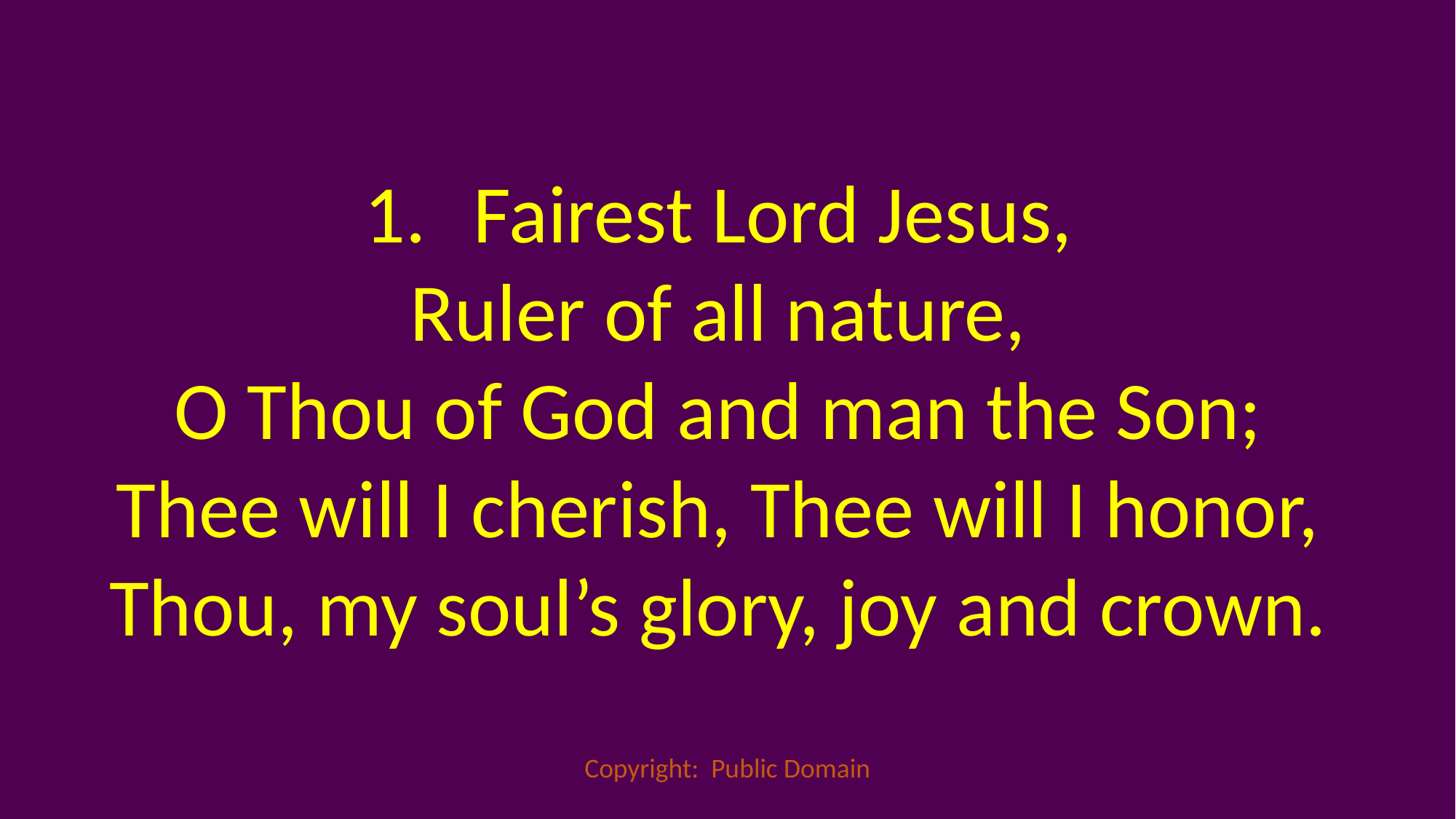

1. 	Fairest Lord Jesus,
Ruler of all nature,
O Thou of God and man the Son;
Thee will I cherish, Thee will I honor,
Thou, my soul’s glory, joy and crown.

Copyright:  Public Domain